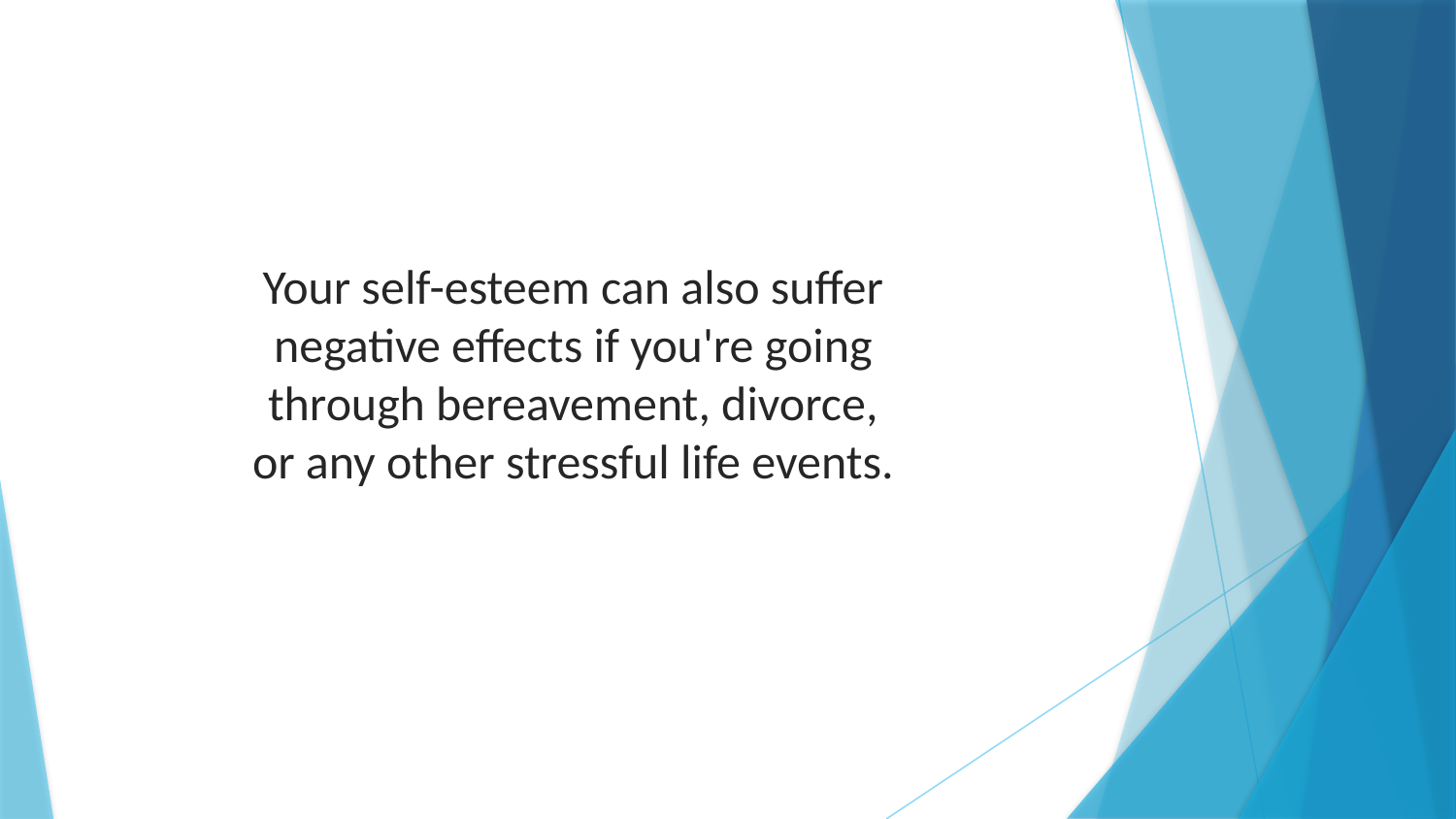

Your self-esteem can also suffer negative effects if you're going through bereavement, divorce, or any other stressful life events.